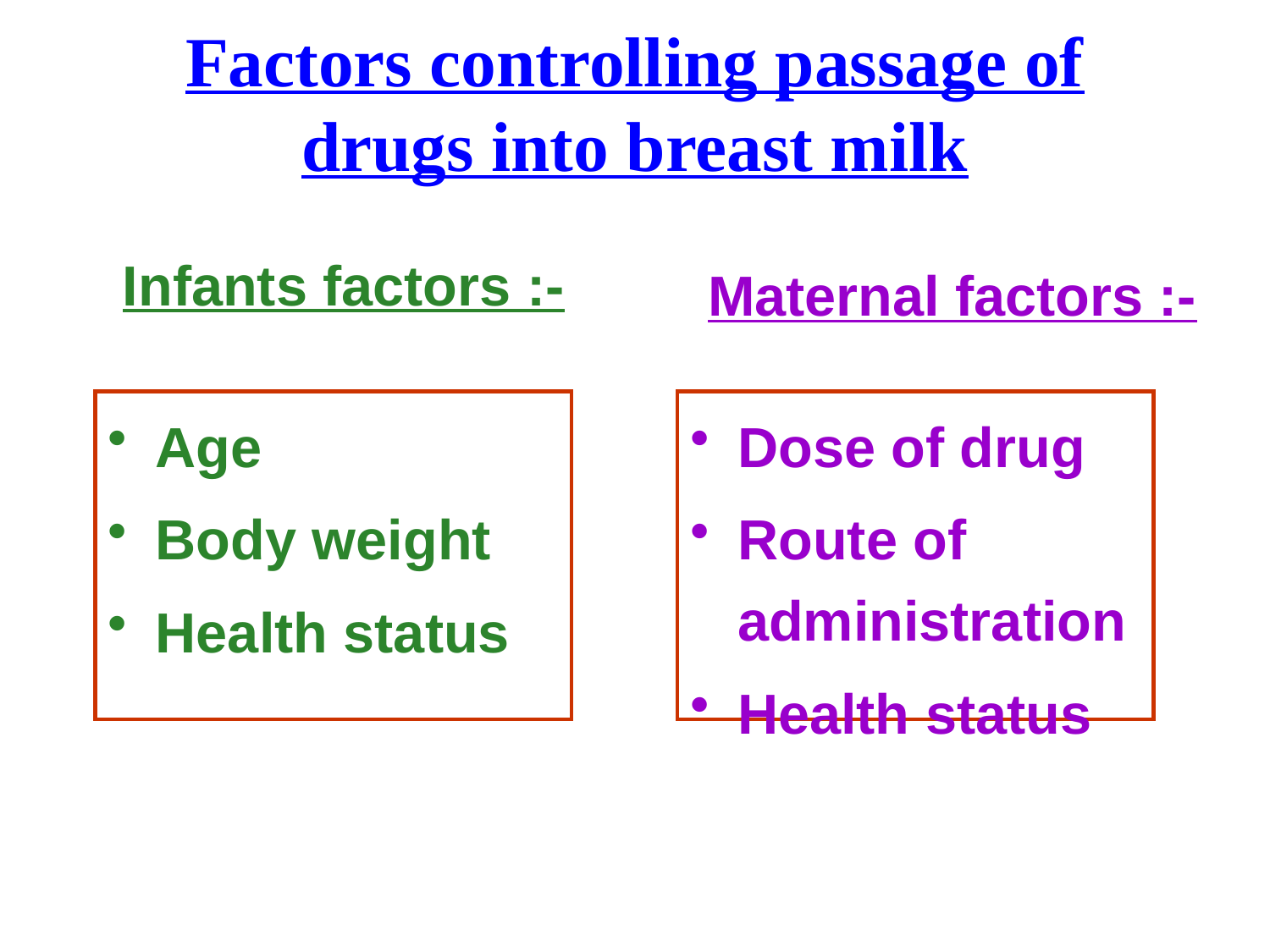

Factors controlling passage of drugs into breast milk
Infants factors :-
Maternal factors :-
Age
Body weight
Health status
Dose of drug
Route of administration
Health status